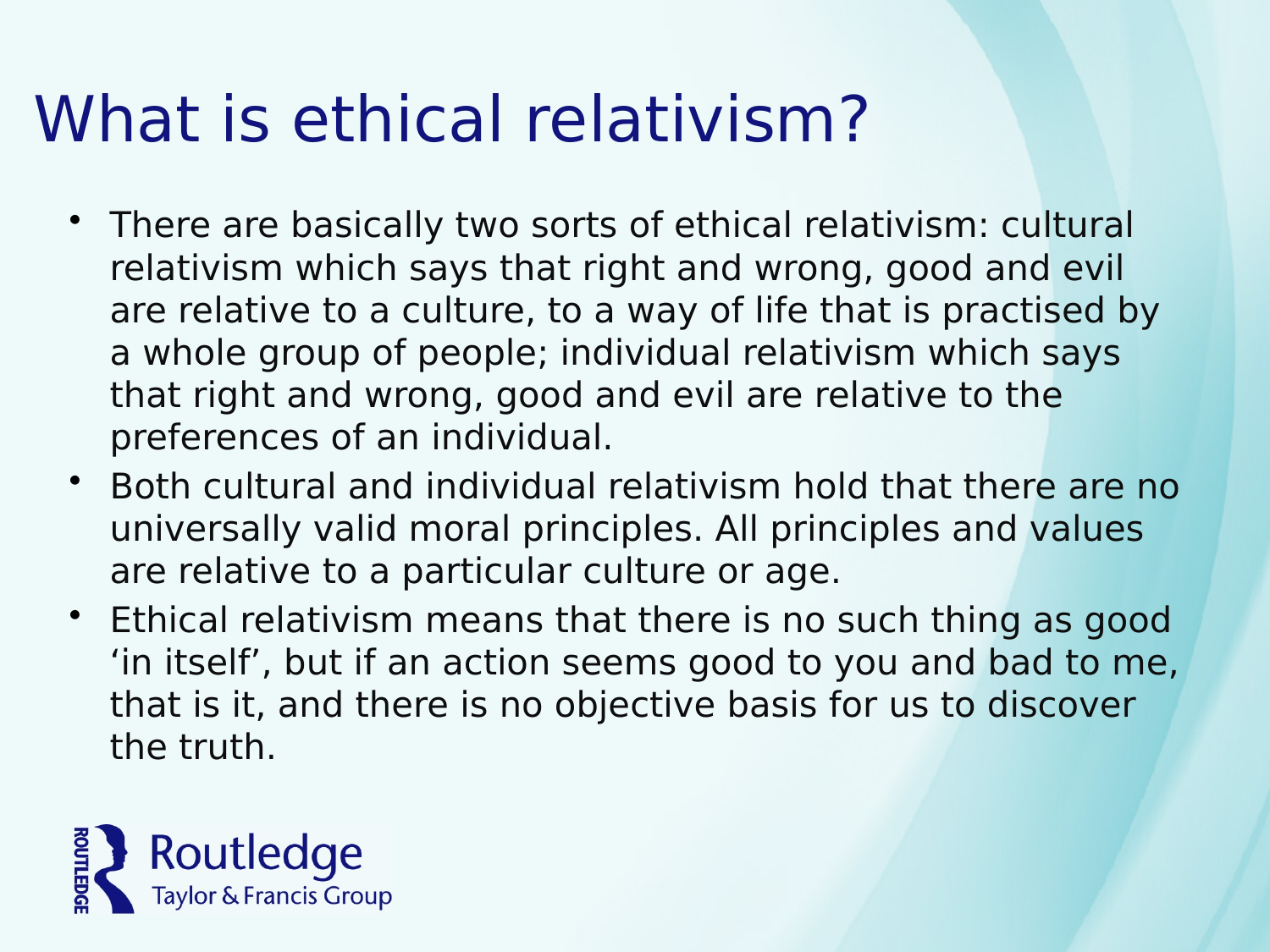

# What is ethical relativism?
There are basically two sorts of ethical relativism: cultural relativism which says that right and wrong, good and evil are relative to a culture, to a way of life that is practised by a whole group of people; individual relativism which says that right and wrong, good and evil are relative to the preferences of an individual.
Both cultural and individual relativism hold that there are no universally valid moral principles. All principles and values are relative to a particular culture or age.
Ethical relativism means that there is no such thing as good ‘in itself’, but if an action seems good to you and bad to me, that is it, and there is no objective basis for us to discover the truth.